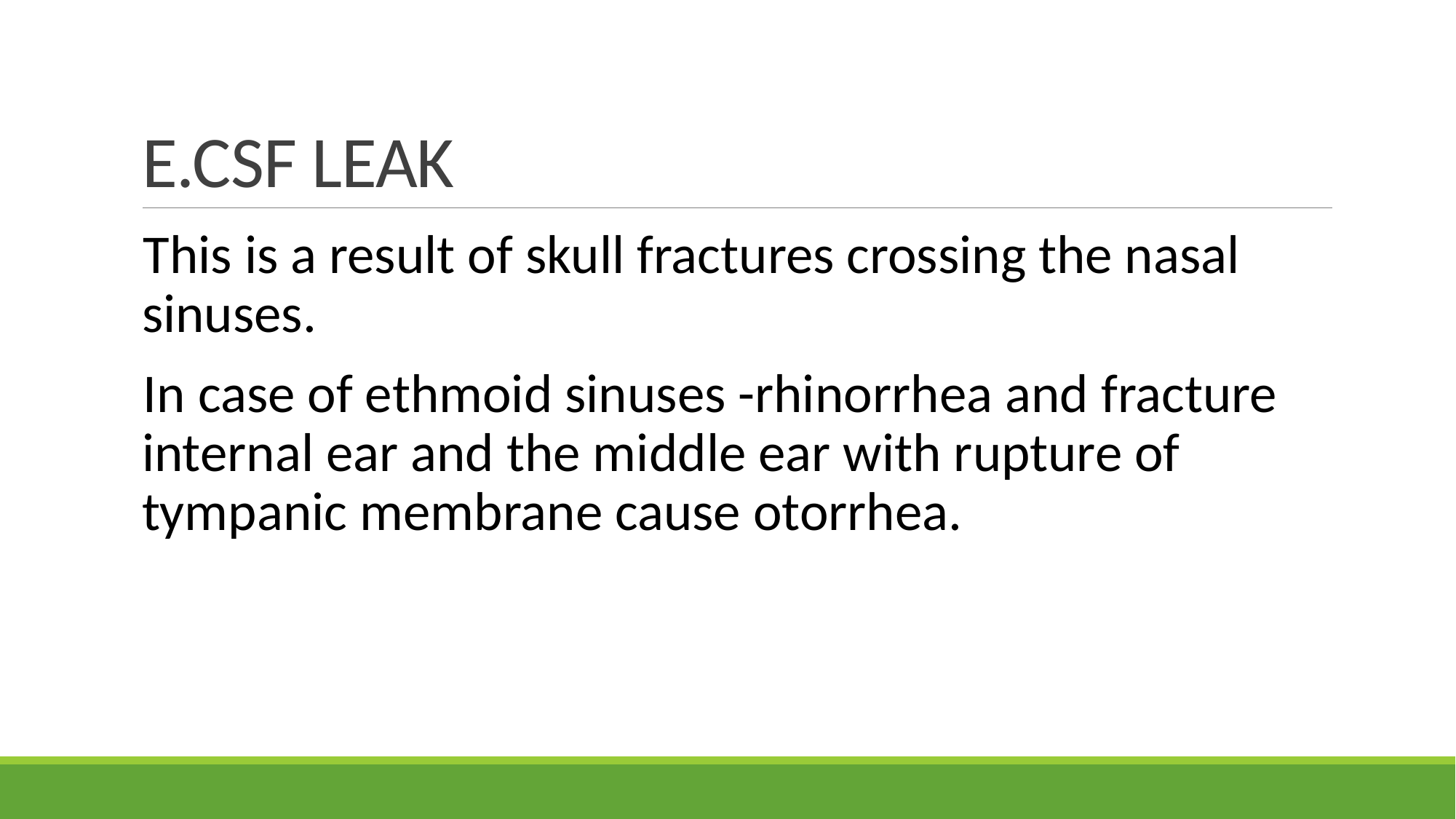

# E.CSF LEAK
This is a result of skull fractures crossing the nasal sinuses.
In case of ethmoid sinuses -rhinorrhea and fracture internal ear and the middle ear with rupture of tympanic membrane cause otorrhea.